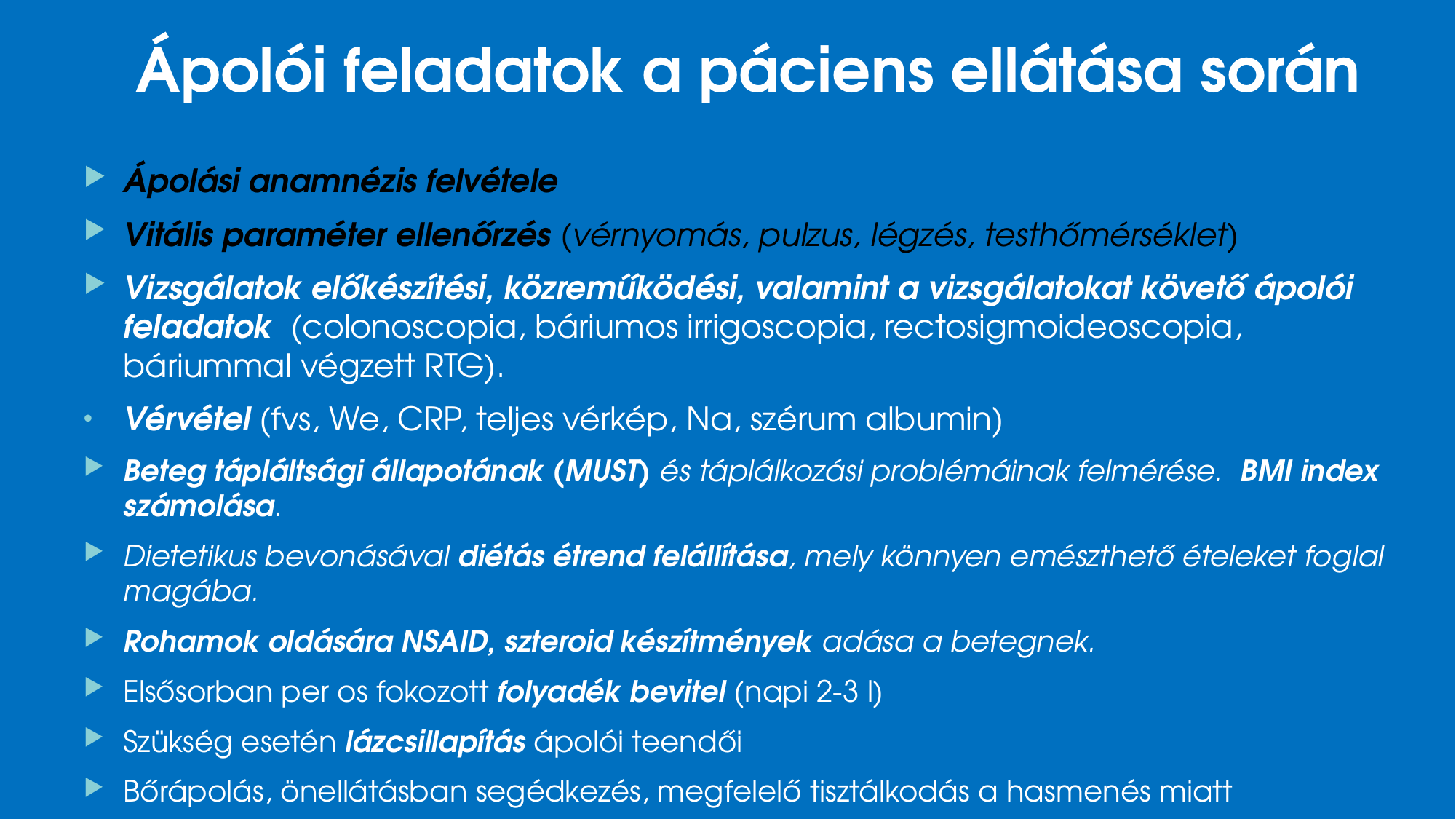

# Ápolói feladatok a páciens ellátása során
Ápolási anamnézis felvétele
Vitális paraméter ellenőrzés (vérnyomás, pulzus, légzés, testhőmérséklet)
Vizsgálatok előkészítési, közreműködési, valamint a vizsgálatokat követő ápolói feladatok  (colonoscopia, báriumos irrigoscopia, rectosigmoideoscopia, báriummal végzett RTG).
Vérvétel (fvs, We, CRP, teljes vérkép, Na, szérum albumin)
Beteg tápláltsági állapotának (MUST) és táplálkozási problémáinak felmérése.  BMI index számolása.
Dietetikus bevonásával diétás étrend felállítása, mely könnyen emészthető ételeket foglal magába.
Rohamok oldására NSAID, szteroid készítmények adása a betegnek.
Elsősorban per os fokozott folyadék bevitel (napi 2-3 l)
Szükség esetén lázcsillapítás ápolói teendői
Bőrápolás, önellátásban segédkezés, megfelelő tisztálkodás a hasmenés miatt